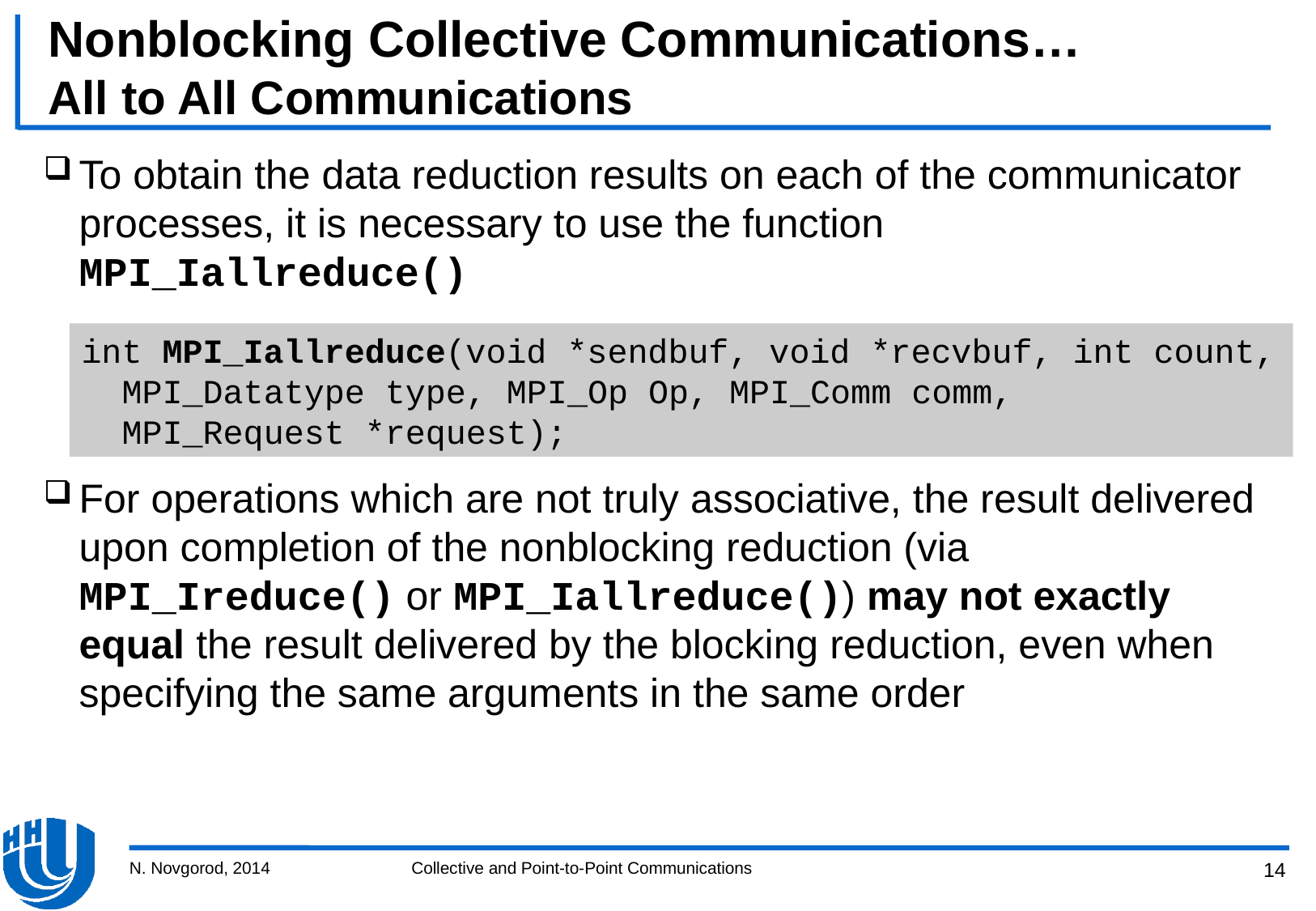

# Nonblocking Collective Communications… All to All Communications
To obtain the data reduction results on each of the communicator processes, it is necessary to use the function MPI_Iallreduce()

For operations which are not truly associative, the result delivered upon completion of the nonblocking reduction (via MPI_Ireduce() or MPI_Iallreduce()) may not exactly equal the result delivered by the blocking reduction, even when specifying the same arguments in the same order
int MPI_Iallreduce(void *sendbuf, void *recvbuf, int count,
  MPI_Datatype type, MPI_Op Op, MPI_Comm comm,
  MPI_Request *request);
N. Novgorod, 2014
Collective and Point-to-Point Communications
14